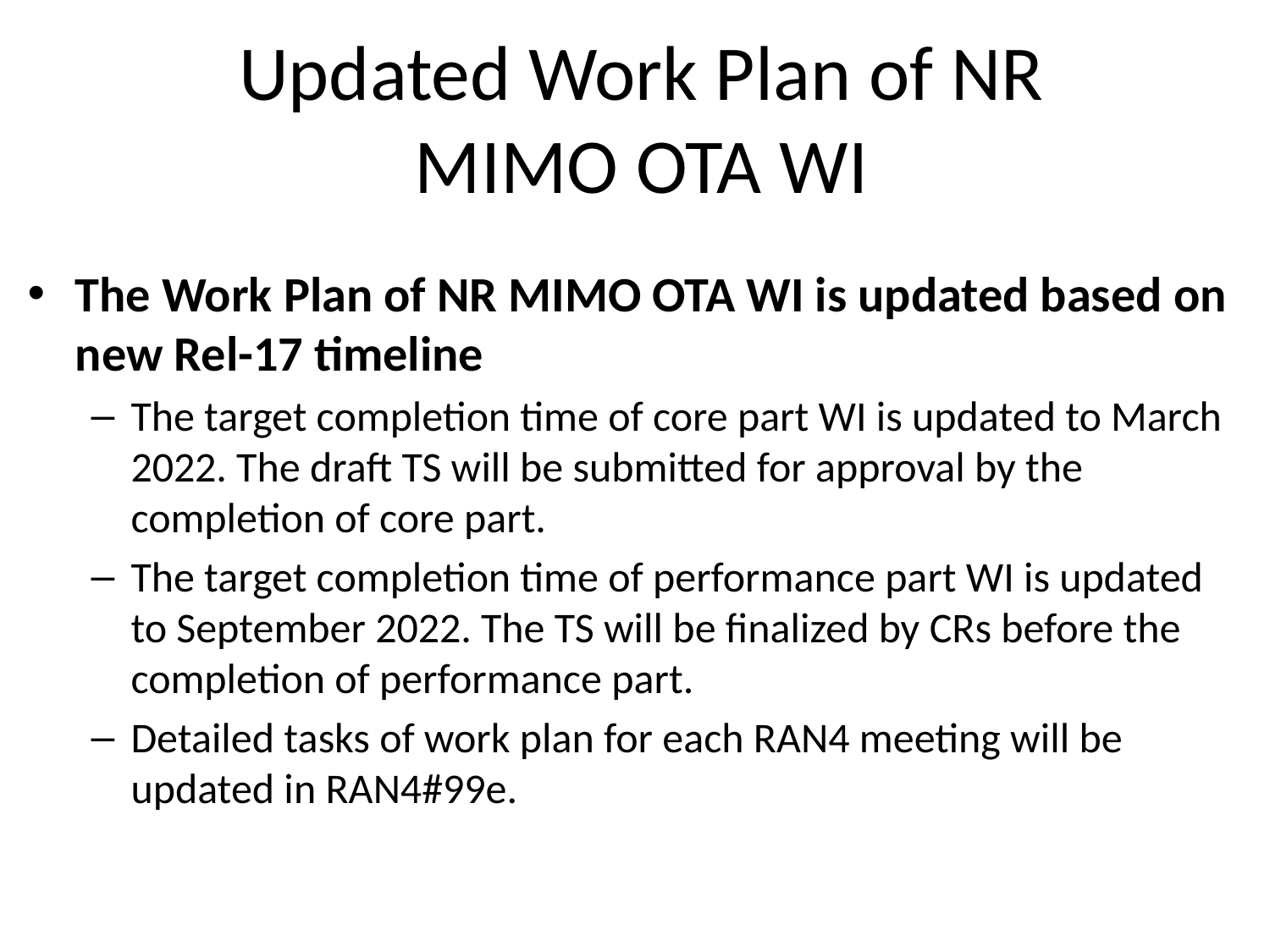

# Updated Work Plan of NR MIMO OTA WI
The Work Plan of NR MIMO OTA WI is updated based on new Rel-17 timeline
The target completion time of core part WI is updated to March 2022. The draft TS will be submitted for approval by the completion of core part.
The target completion time of performance part WI is updated to September 2022. The TS will be finalized by CRs before the completion of performance part.
Detailed tasks of work plan for each RAN4 meeting will be updated in RAN4#99e.